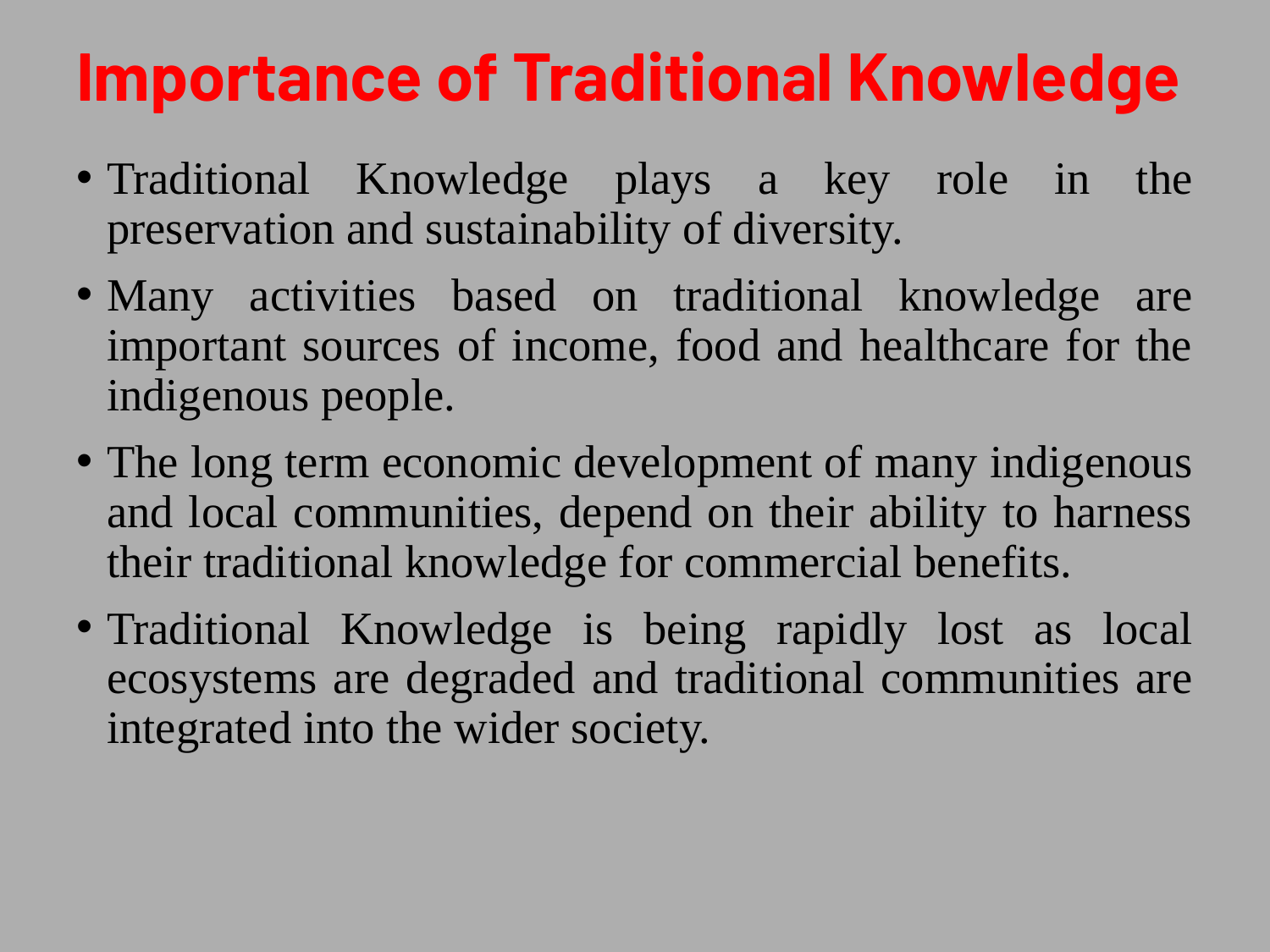

# Importance of Traditional Knowledge
Traditional Knowledge plays a key role in the preservation and sustainability of diversity.
Many activities based on traditional knowledge are important sources of income, food and healthcare for the indigenous people.
The long term economic development of many indigenous and local communities, depend on their ability to harness their traditional knowledge for commercial benefits.
Traditional Knowledge is being rapidly lost as local ecosystems are degraded and traditional communities are integrated into the wider society.